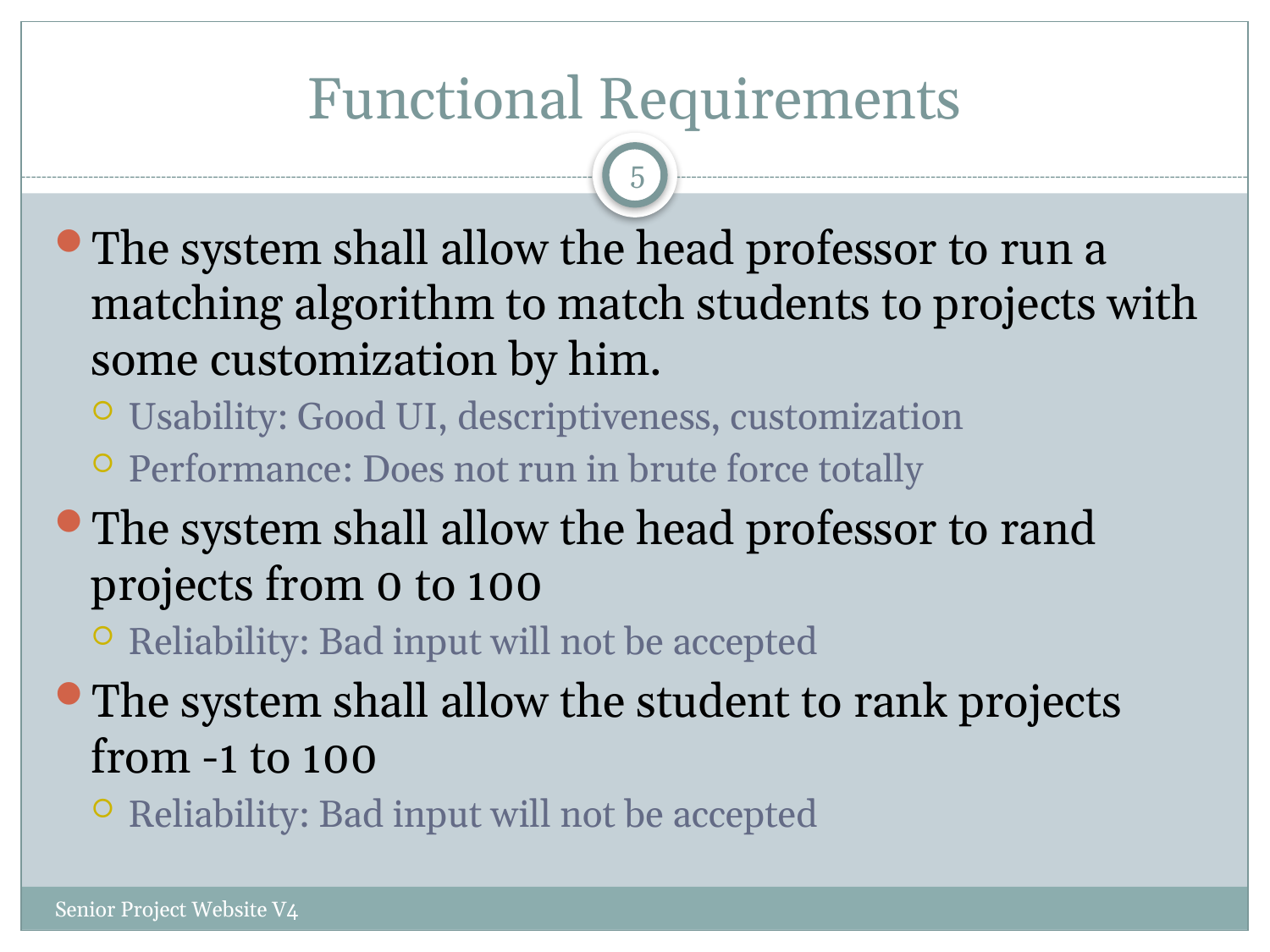

# Functional Requirements
5
The system shall allow the head professor to run a matching algorithm to match students to projects with some customization by him.
Usability: Good UI, descriptiveness, customization
Performance: Does not run in brute force totally
The system shall allow the head professor to rand projects from 0 to 100
Reliability: Bad input will not be accepted
The system shall allow the student to rank projects from -1 to 100
Reliability: Bad input will not be accepted

Senior Project Website V4